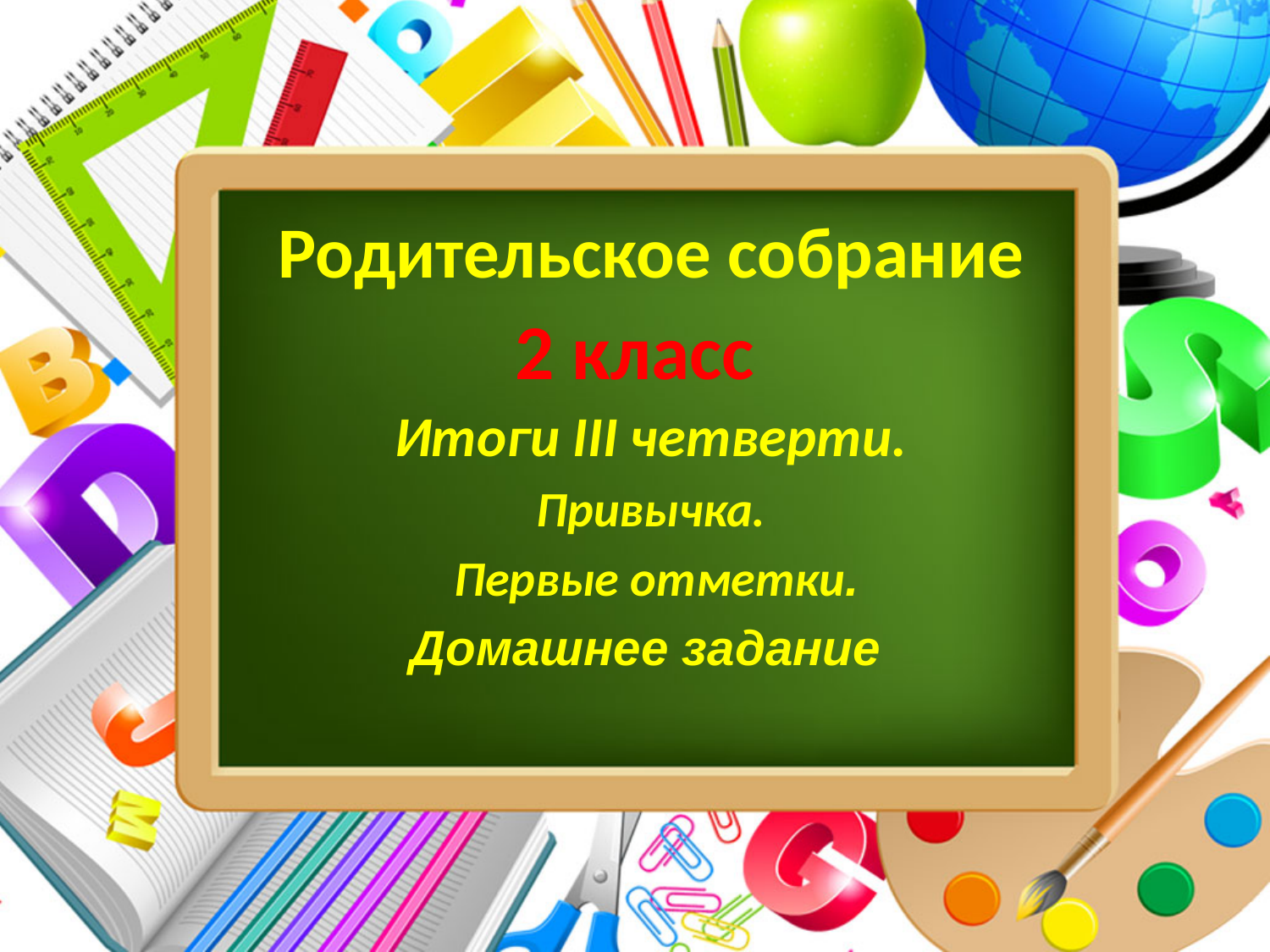

# Родительское собрание
2 класс
Итоги III четверти.
Привычка.
 Первые отметки.
Домашнее задание